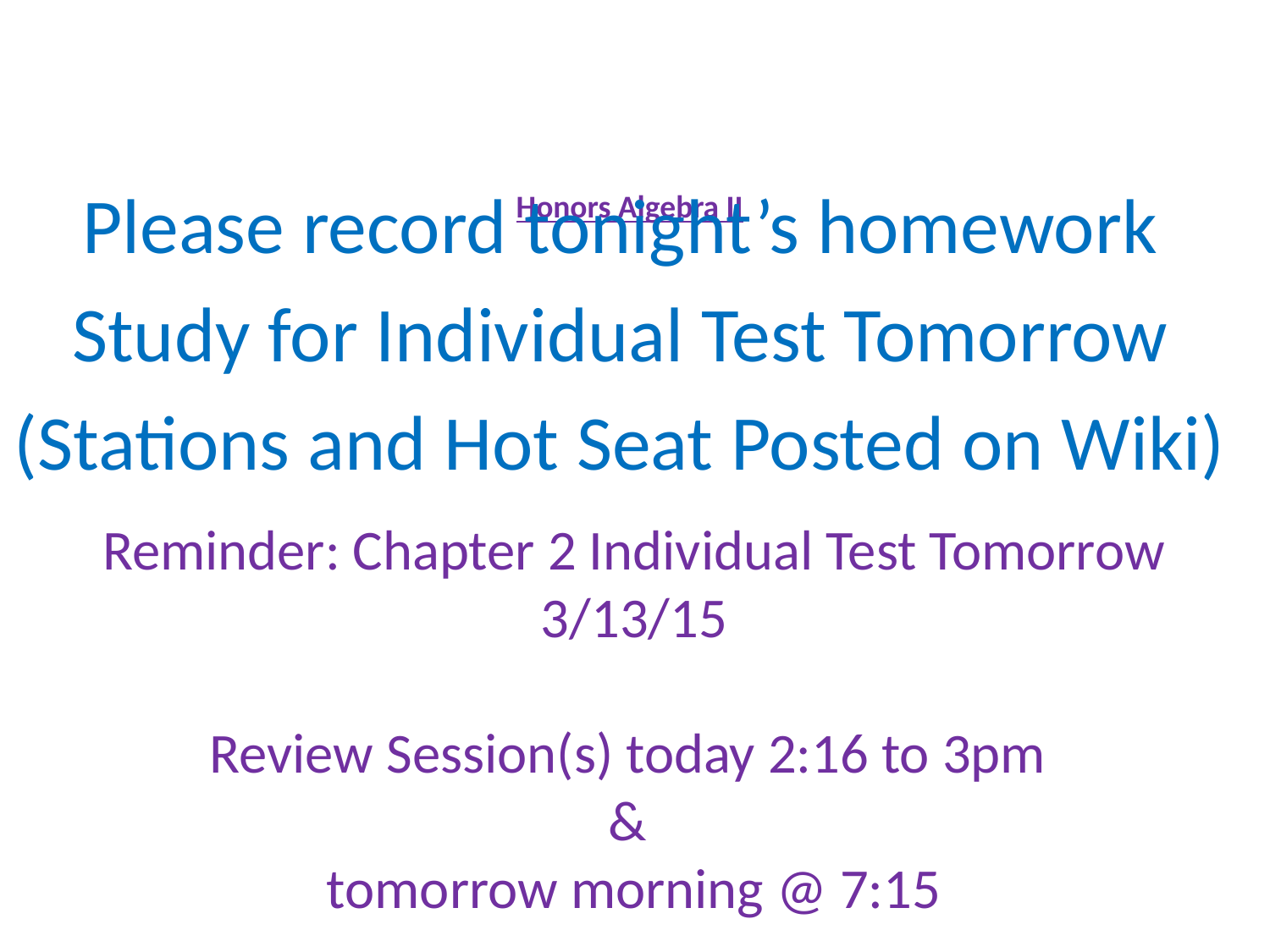

Please record tonight’s homework
Study for Individual Test Tomorrow
(Stations and Hot Seat Posted on Wiki)
# Honors Algebra II
Reminder: Chapter 2 Individual Test Tomorrow 3/13/15

Review Session(s) today 2:16 to 3pm
&
tomorrow morning @ 7:15